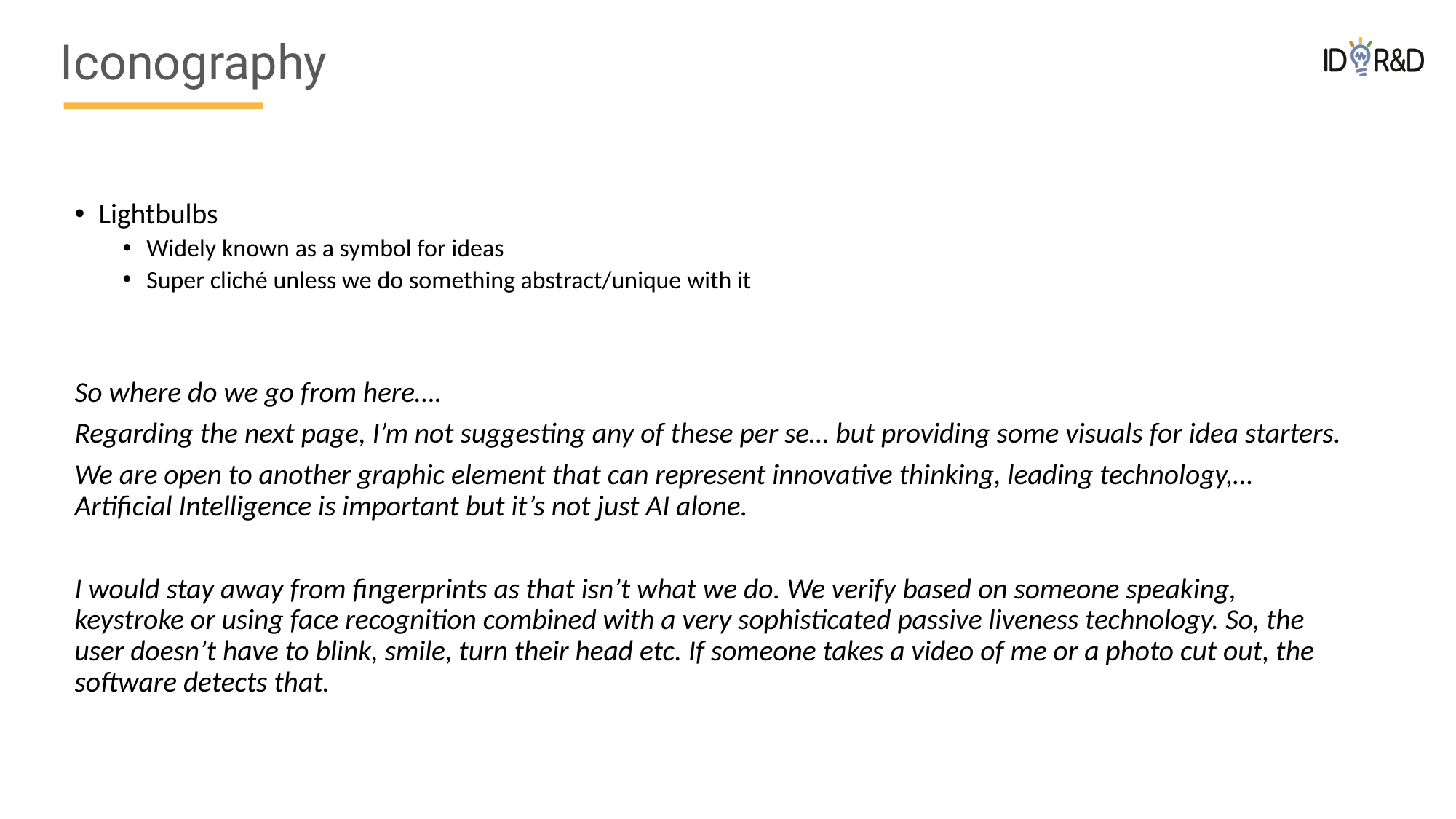

# Iconography
Lightbulbs
Widely known as a symbol for ideas
Super cliché unless we do something abstract/unique with it

So where do we go from here….
Regarding the next page, I’m not suggesting any of these per se… but providing some visuals for idea starters.
We are open to another graphic element that can represent innovative thinking, leading technology,… Artificial Intelligence is important but it’s not just AI alone.

I would stay away from fingerprints as that isn’t what we do. We verify based on someone speaking, keystroke or using face recognition combined with a very sophisticated passive liveness technology. So, the user doesn’t have to blink, smile, turn their head etc. If someone takes a video of me or a photo cut out, the software detects that.